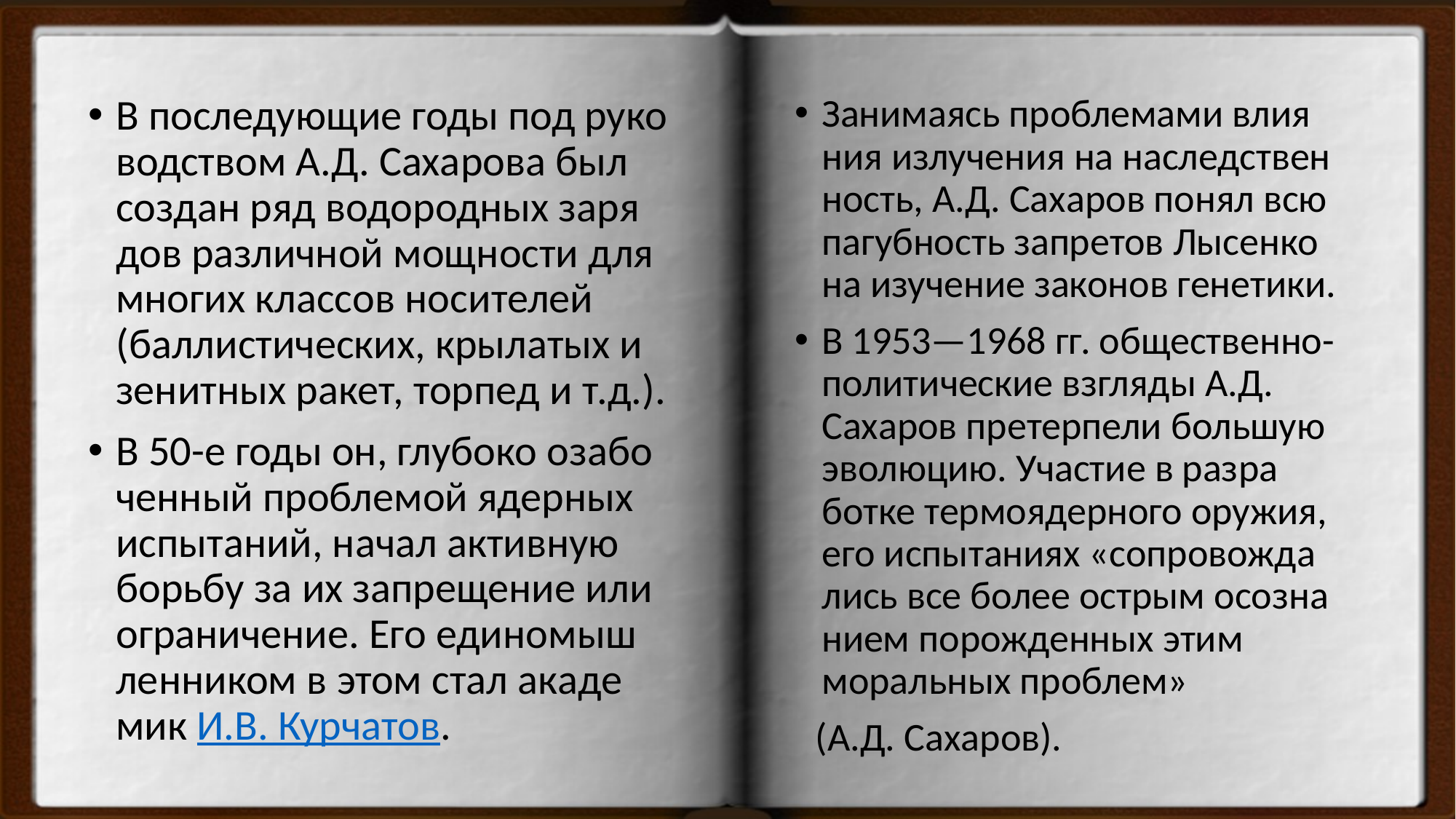

#
В после­ду­ю­щие годы под руко­вод­ством А.Д. Саха­рова был создан ряд водо­род­ных заря­дов раз­лич­ной мощ­но­сти для мно­гих клас­сов носи­те­лей (бал­ли­сти­че­ских, кры­ла­тых и зенит­ных ракет, тор­пед и т.д.).
В 50-е годы он, глу­боко оза­бо­чен­ный про­бле­мой ядер­ных испы­та­ний, начал актив­ную борьбу за их запре­ще­ние или огра­ни­че­ние. Его еди­но­мыш­лен­ни­ком в этом стал ака­де­мик И.В. Кур­ча­тов.

Зани­ма­ясь про­бле­мами вли­я­ния излу­че­ния на наслед­ствен­ность, А.Д. Саха­ров понял всю пагуб­ность запре­тов Лысенко на изу­че­ние зако­нов гене­тики.
В 1953—1968 гг. обще­ственно-поли­ти­че­ские взгляды А.Д. Саха­ров пре­тер­пели боль­шую эво­лю­цию. Уча­стие в раз­ра­ботке тер­мо­ядер­ного ору­жия, его испы­та­ниях «сопро­вож­да­лись все более ост­рым осо­зна­нием порож­ден­ных этим мораль­ных про­блем»
(А.Д. Саха­ров).